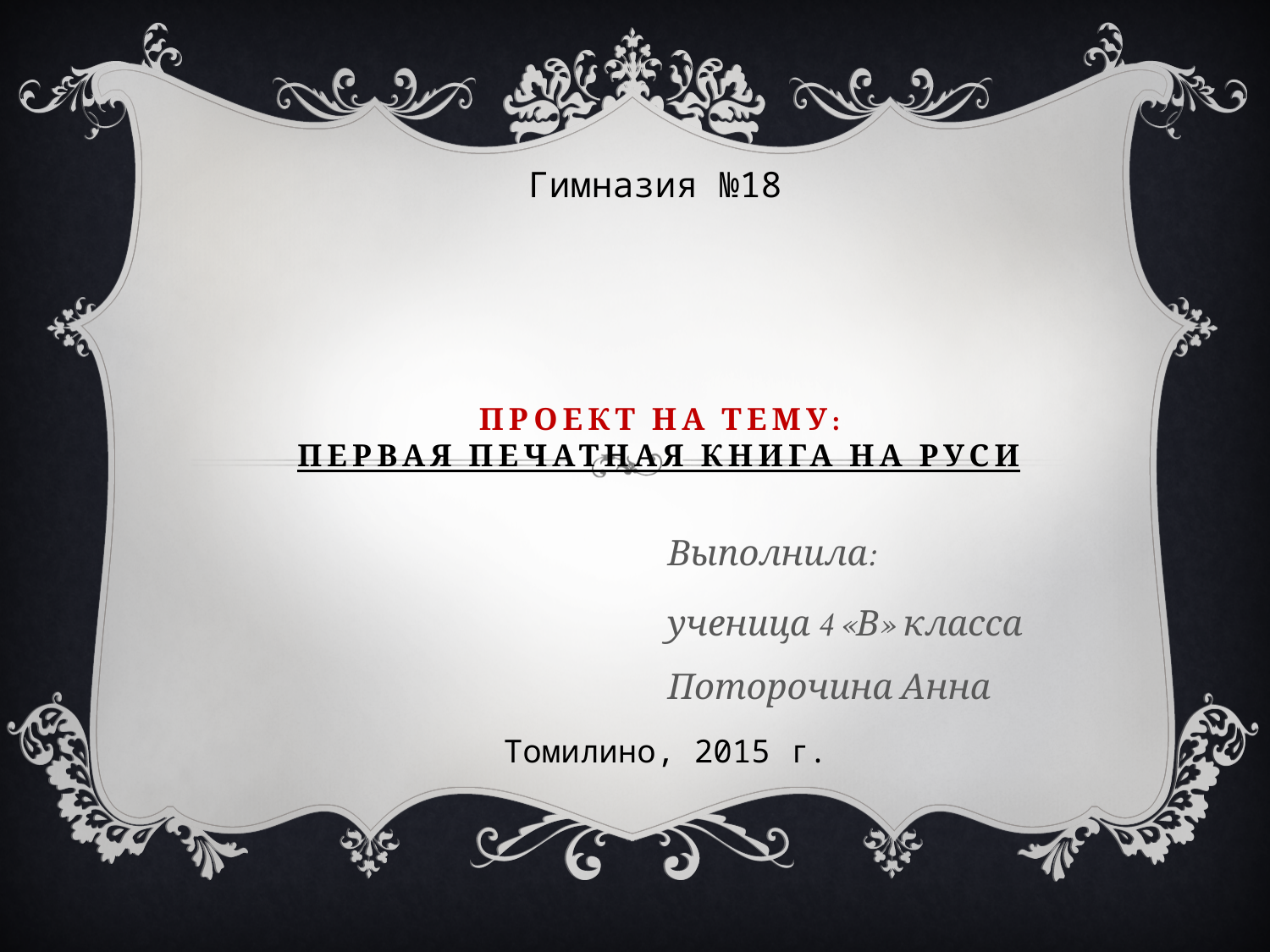

Гимназия №18
# ПРОЕКТ на тему: Первая печатная книга на Руси
Выполнила:
ученица 4 «В» класса Поторочина Анна

Томилино, 2015 г.